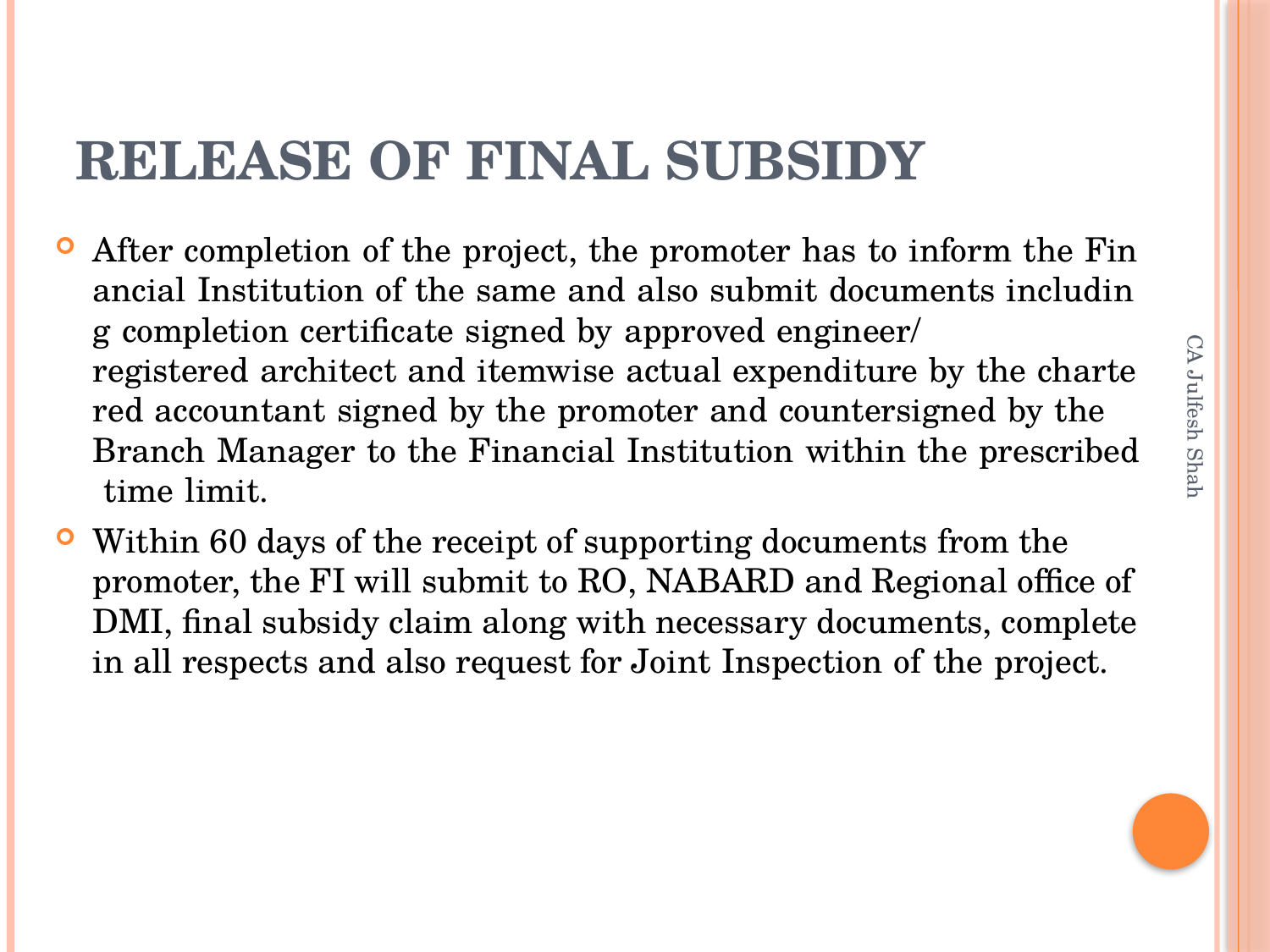

# RELEASE OF FINAL SUBSIDY
After completion of the project, the promoter has to inform the Financial Institution of the same and also submit documents including completion certificate signed by approved engineer/registered architect and itemwise actual expenditure by the chartered accountant signed by the promoter and countersigned by the Branch Manager to the Financial Institution within the prescribed time limit.
Within 60 days of the receipt of supporting documents from the promoter, the FI will submit to RO, NABARD and Regional office of DMI, final subsidy claim along with necessary documents, complete in all respects and also request for Joint Inspection of the project.

CA Julfesh Shah